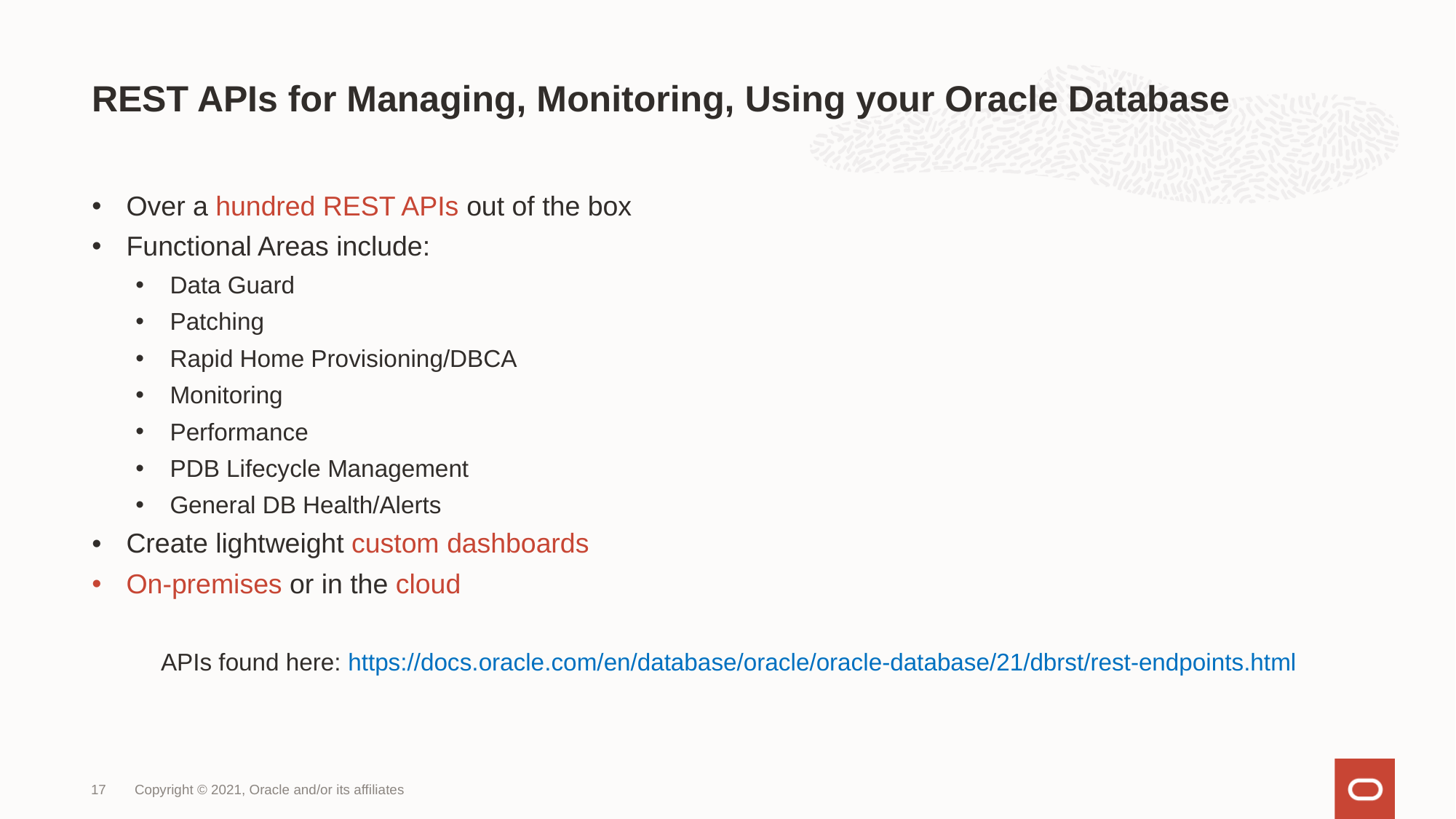

# REST APIs for Managing, Monitoring, Using your Oracle Database
Over a hundred REST APIs out of the box
Functional Areas include:
Data Guard
Patching
Rapid Home Provisioning/DBCA
Monitoring
Performance
PDB Lifecycle Management
General DB Health/Alerts
Create lightweight custom dashboards
On-premises or in the cloud

APIs found here: https://docs.oracle.com/en/database/oracle/oracle-database/21/dbrst/rest-endpoints.html

17
Copyright © 2021, Oracle and/or its affiliates